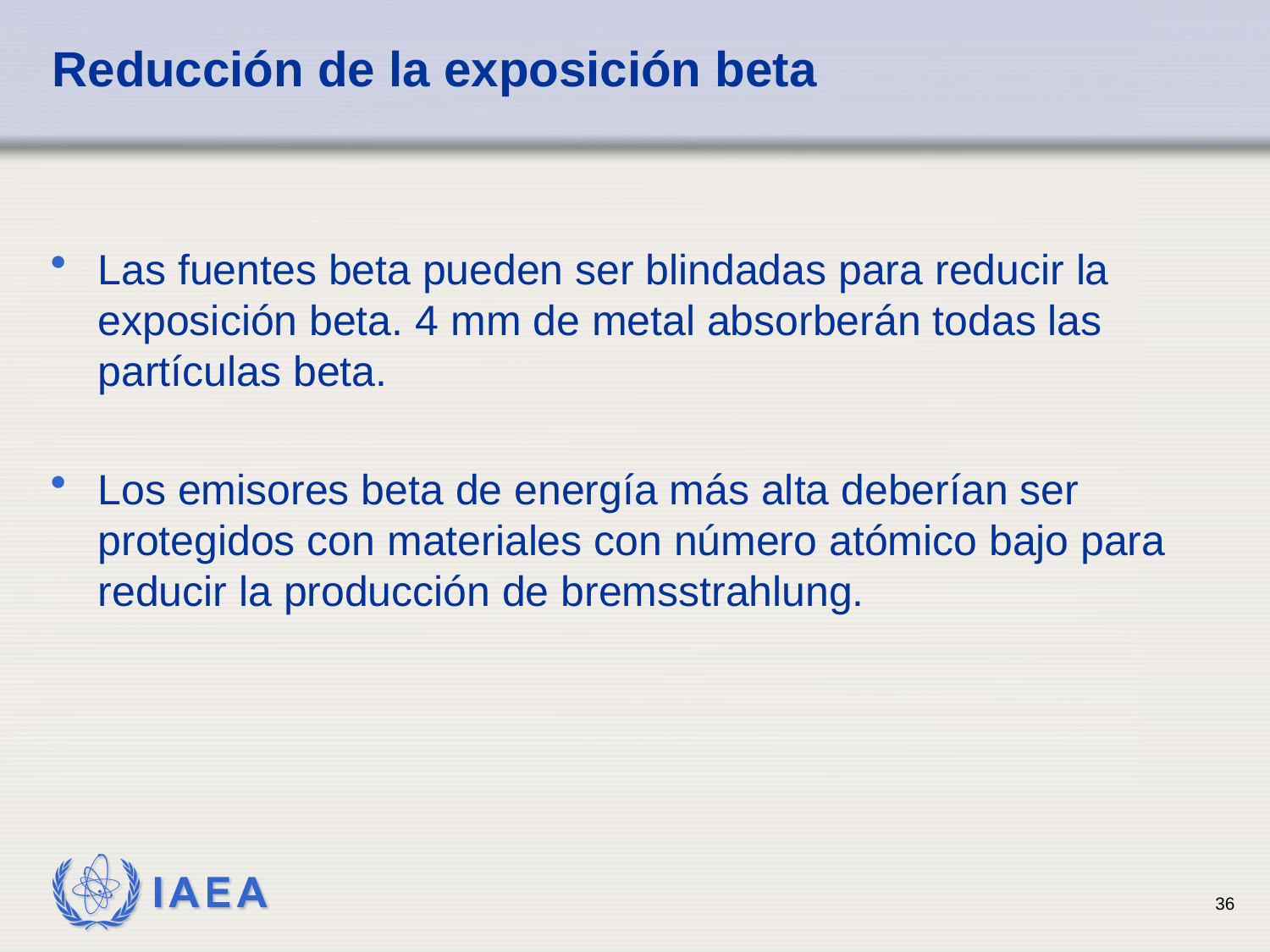

# Reducción de la exposición beta
Las fuentes beta pueden ser blindadas para reducir la exposición beta. 4 mm de metal absorberán todas las partículas beta.

Los emisores beta de energía más alta deberían ser protegidos con materiales con número atómico bajo para reducir la producción de bremsstrahlung.

36